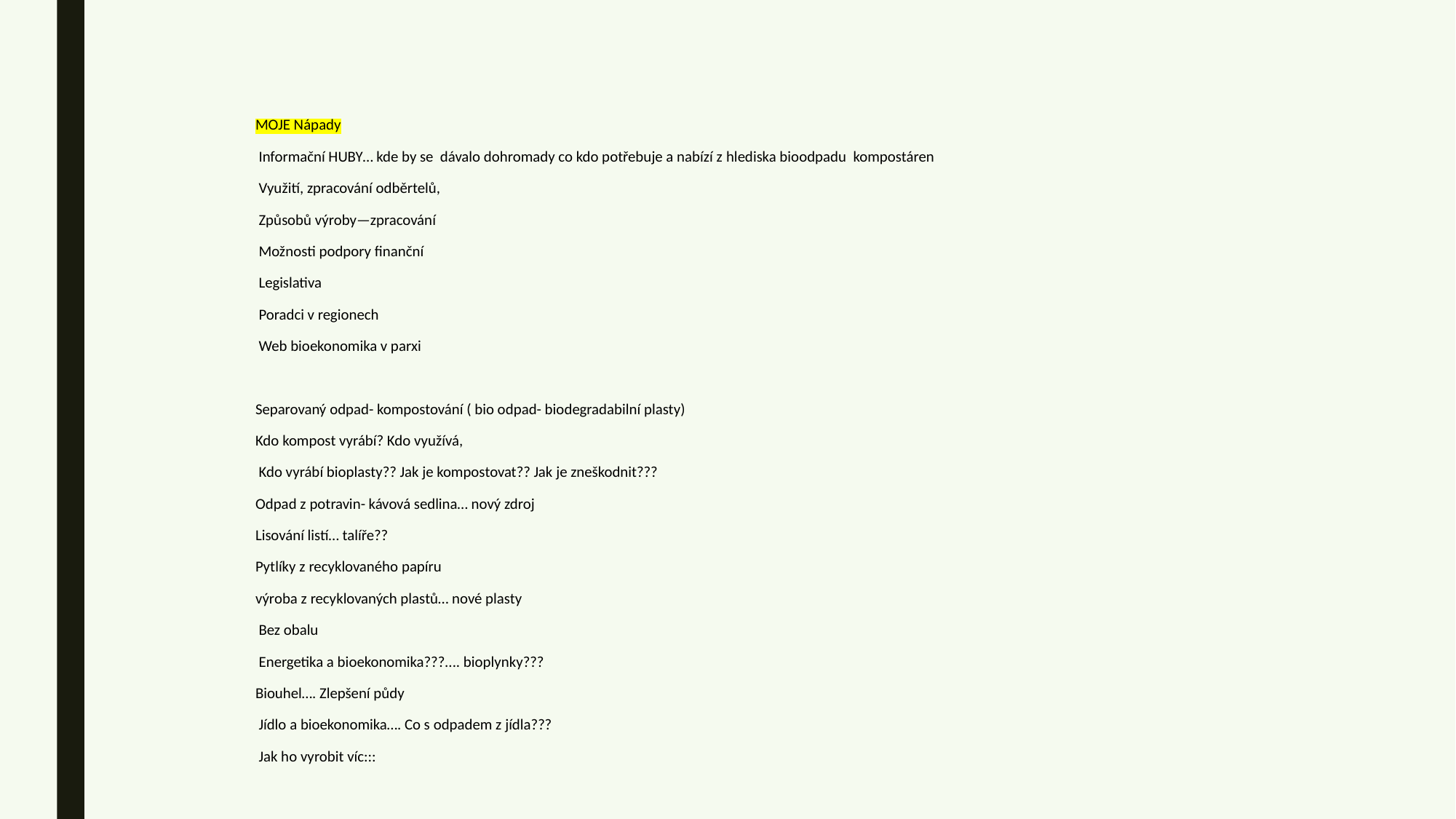

MOJE Nápady
 Informační HUBY… kde by se  dávalo dohromady co kdo potřebuje a nabízí z hlediska bioodpadu  kompostáren
 Využití, zpracování odběrtelů,
 Způsobů výroby—zpracování
 Možnosti podpory finanční
 Legislativa
 Poradci v regionech
 Web bioekonomika v parxi

Separovaný odpad- kompostování ( bio odpad- biodegradabilní plasty)
Kdo kompost vyrábí? Kdo využívá,
 Kdo vyrábí bioplasty?? Jak je kompostovat?? Jak je zneškodnit???
Odpad z potravin- kávová sedlina… nový zdroj
Lisování listí… talíře??
Pytlíky z recyklovaného papíru
výroba z recyklovaných plastů… nové plasty
 Bez obalu
 Energetika a bioekonomika???.... bioplynky???
Biouhel…. Zlepšení půdy
 Jídlo a bioekonomika…. Co s odpadem z jídla???
 Jak ho vyrobit víc:::